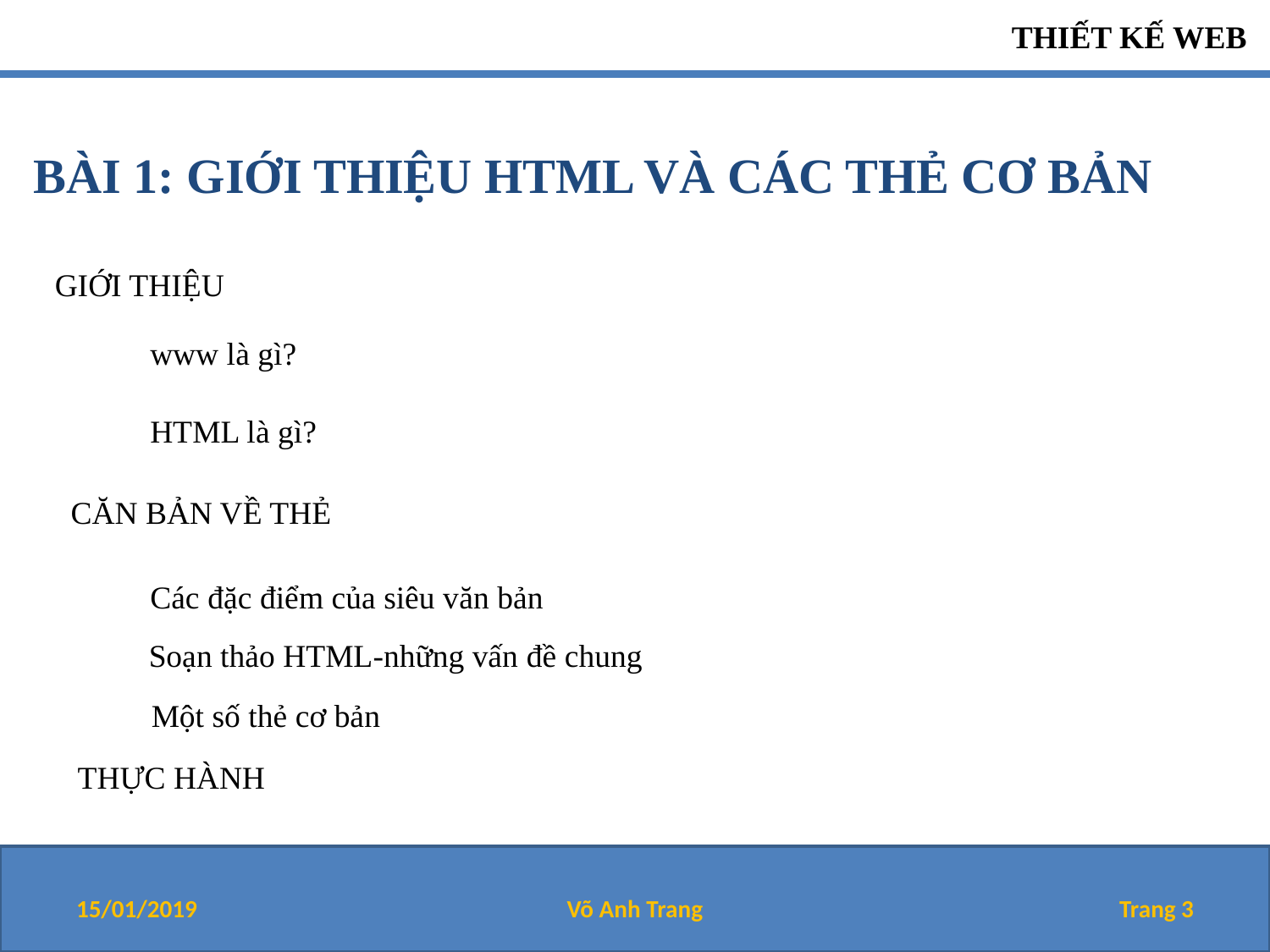

BÀI 1: GIỚI THIỆU HTML VÀ CÁC THẺ CƠ BẢN
GIỚI THIỆU
www là gì?
HTML là gì?
CĂN BẢN VỀ THẺ
Các đặc điểm của siêu văn bản
Soạn thảo HTML-những vấn đề chung
Một số thẻ cơ bản
THỰC HÀNH
15/01/2019
Võ Anh Trang
Trang 3